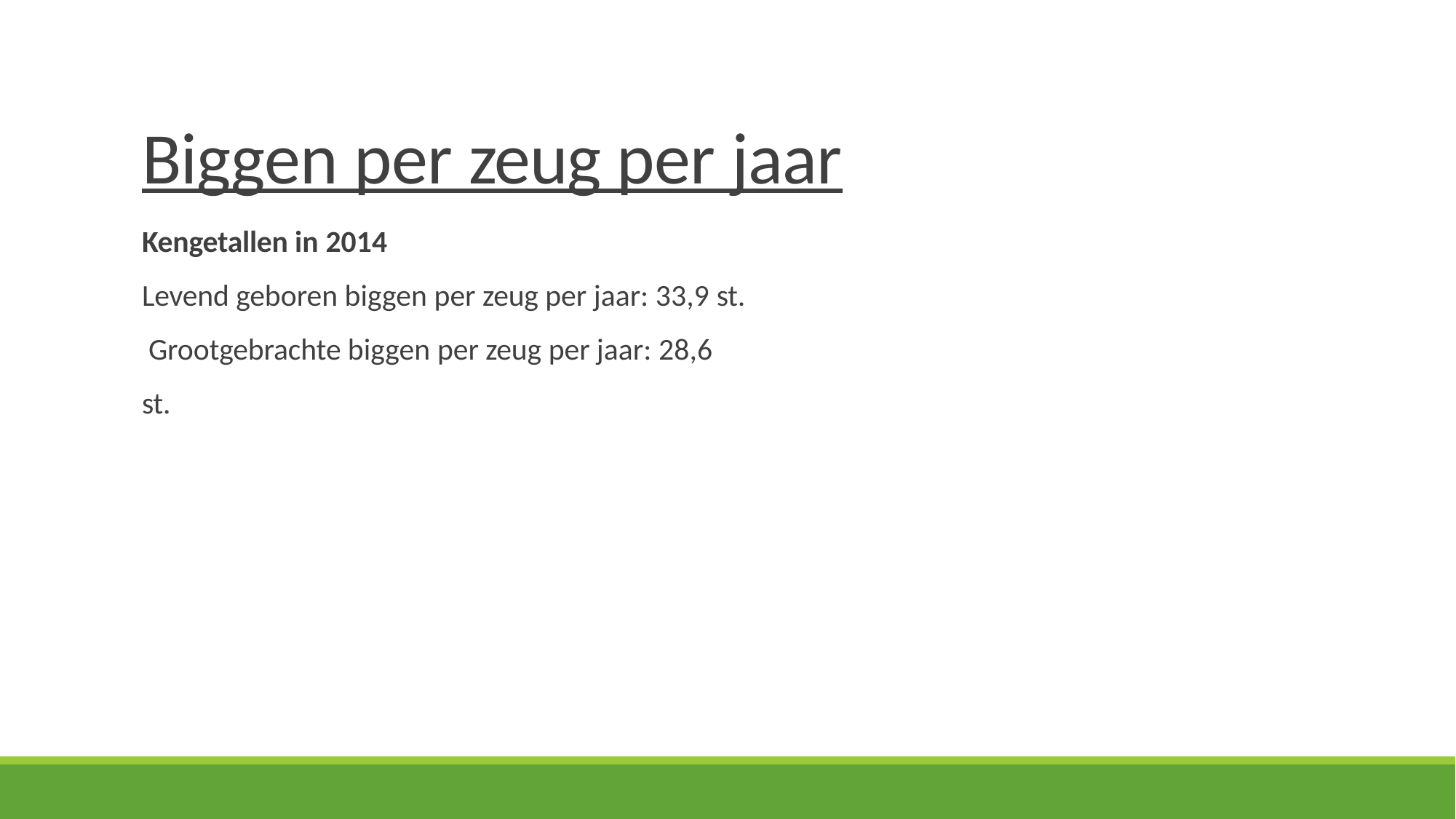

# Biggen per zeug per jaar
Kengetallen in 2014
Levend geboren biggen per zeug per jaar: 33,9 st.  Grootgebrachte biggen per zeug per jaar: 28,6 st.